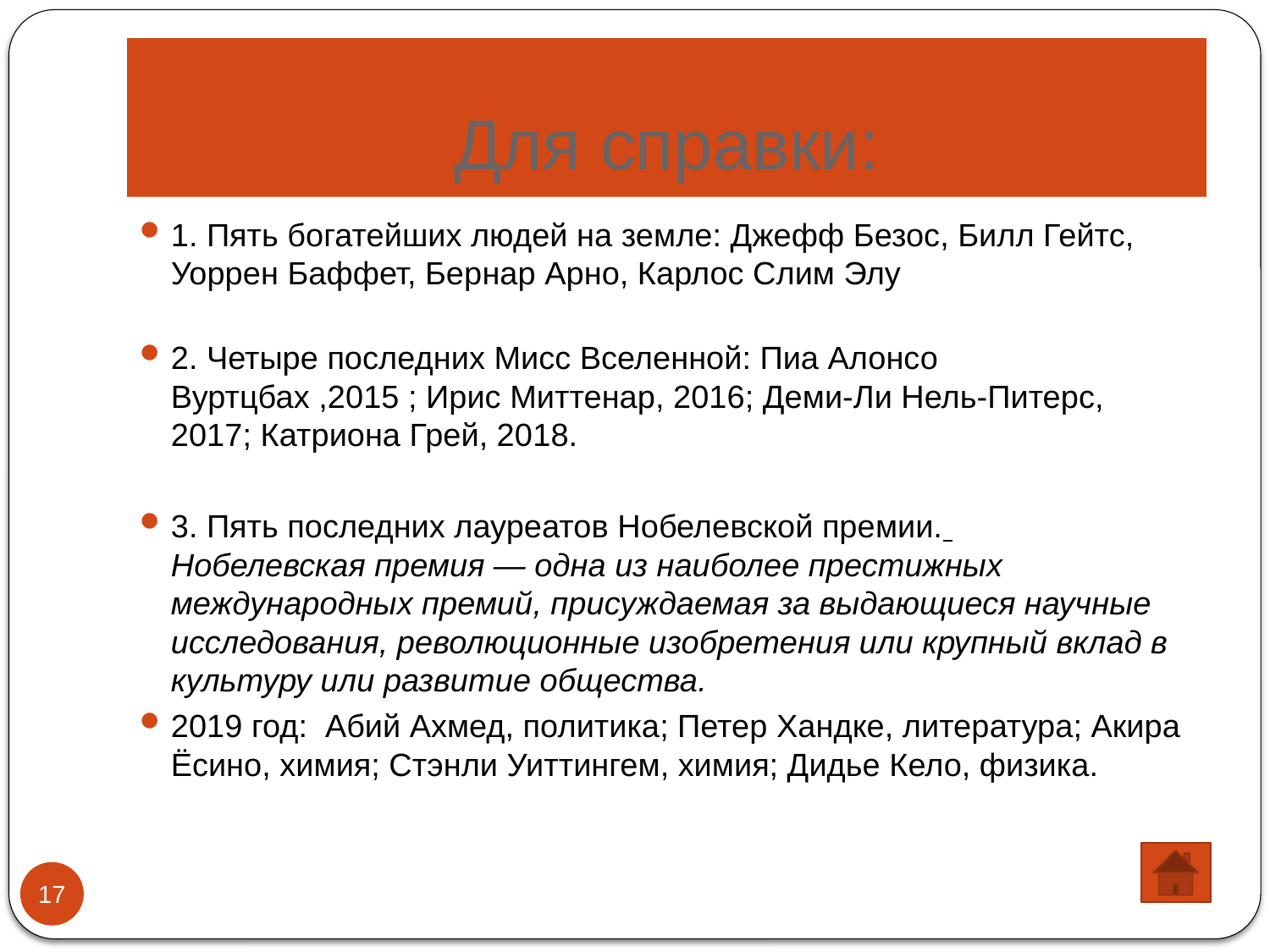

# Для справки:
1. Пять богатейших людей на земле: Джефф Безос, Билл Гейтс, Уоррен Баффет, Бернар Арно, Карлос Слим Элу
2. Четыре последних Мисс Вселенной: Пиа Алонсо Вуртцбах ,2015 ; Ирис Миттенар, 2016; Деми-Ли Нель-Питерс, 2017; Катриона Грей, 2018.

3. Пять последних лауреатов Нобелевской премии.
Нобелевская премия — одна из наиболее престижных международных премий, присуждаемая за выдающиеся научные исследования, революционные изобретения или крупный вклад в культуру или развитие общества.
2019 год:  Абий Ахмед, политика; Петер Хандке, литература; Акира Ёсино, химия; Стэнли Уиттингем, химия; Дидье Кело, физика.

17